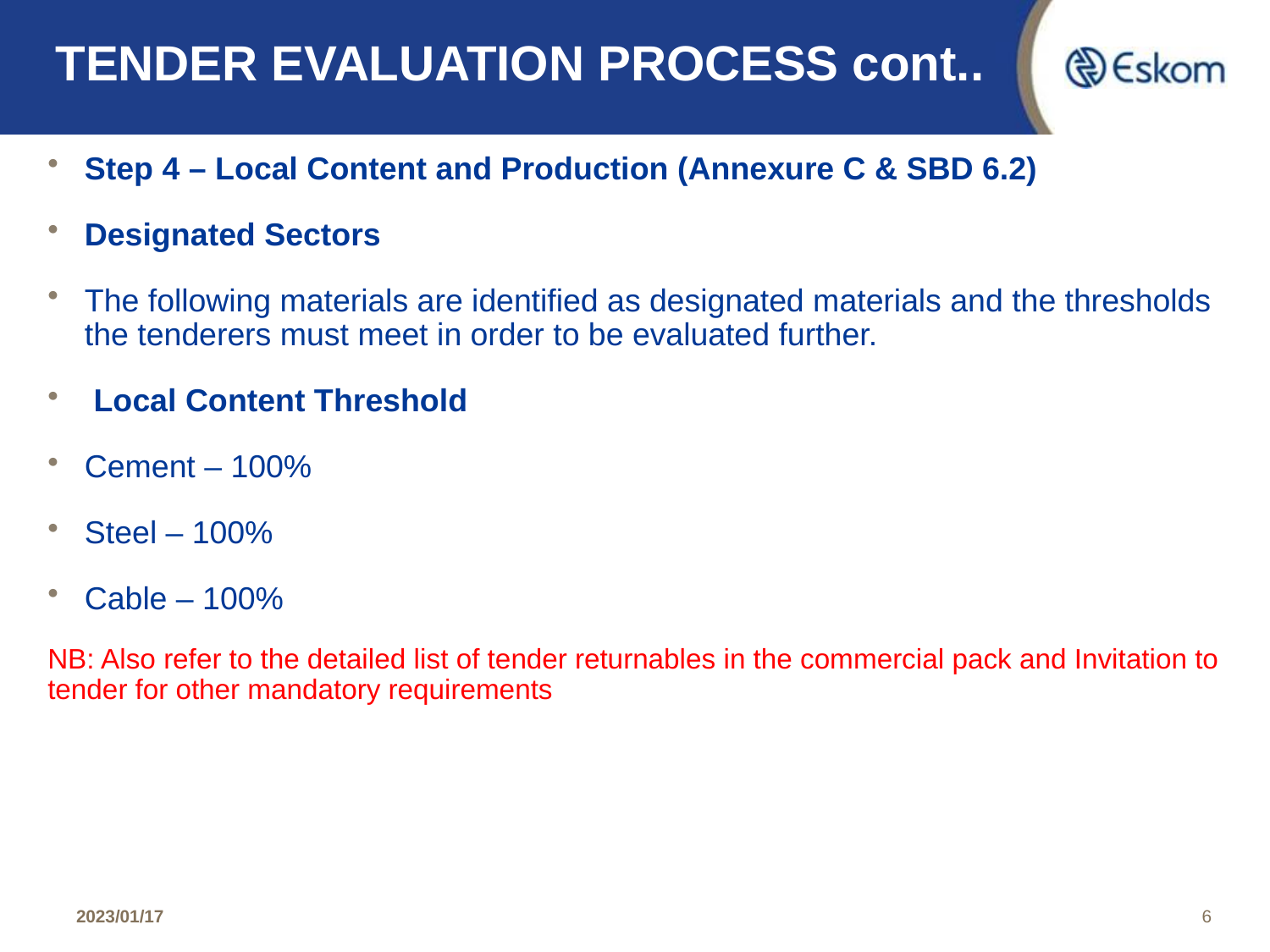

# TENDER EVALUATION PROCESS cont..
Step 4 – Local Content and Production (Annexure C & SBD 6.2)
Designated Sectors
The following materials are identified as designated materials and the thresholds the tenderers must meet in order to be evaluated further.
 Local Content Threshold
Cement – 100%
Steel – 100%
Cable – 100%
NB: Also refer to the detailed list of tender returnables in the commercial pack and Invitation to tender for other mandatory requirements

Evaluation will be conducted as per the SD&L undertaking.
STEP 5:FUNCTIONALITY / TECHNICAL EVALUATION
Minimum threshold stipulated to be met (as detailed on the Invitation to Tender).
Failure to meet minimum threshold = Tenderer will be disqualified from further evaluations.
 STEP 6: PRICE & PREFERENCE (80/20 PREFERENCE POINTS SYSTEM)

2023/01/17
6